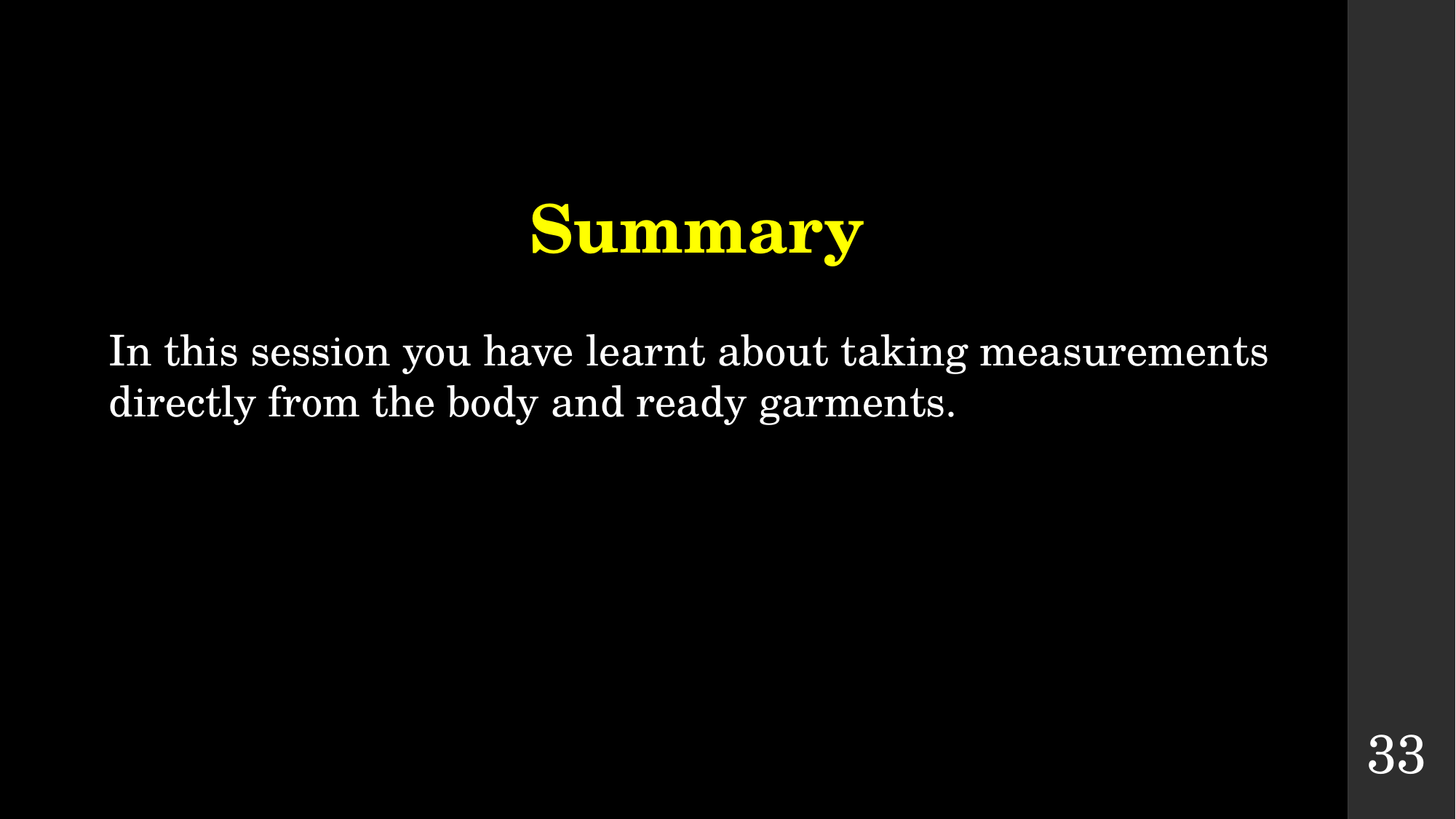

# Summary
In this session you have learnt about taking measurements directly from the body and ready garments.
33